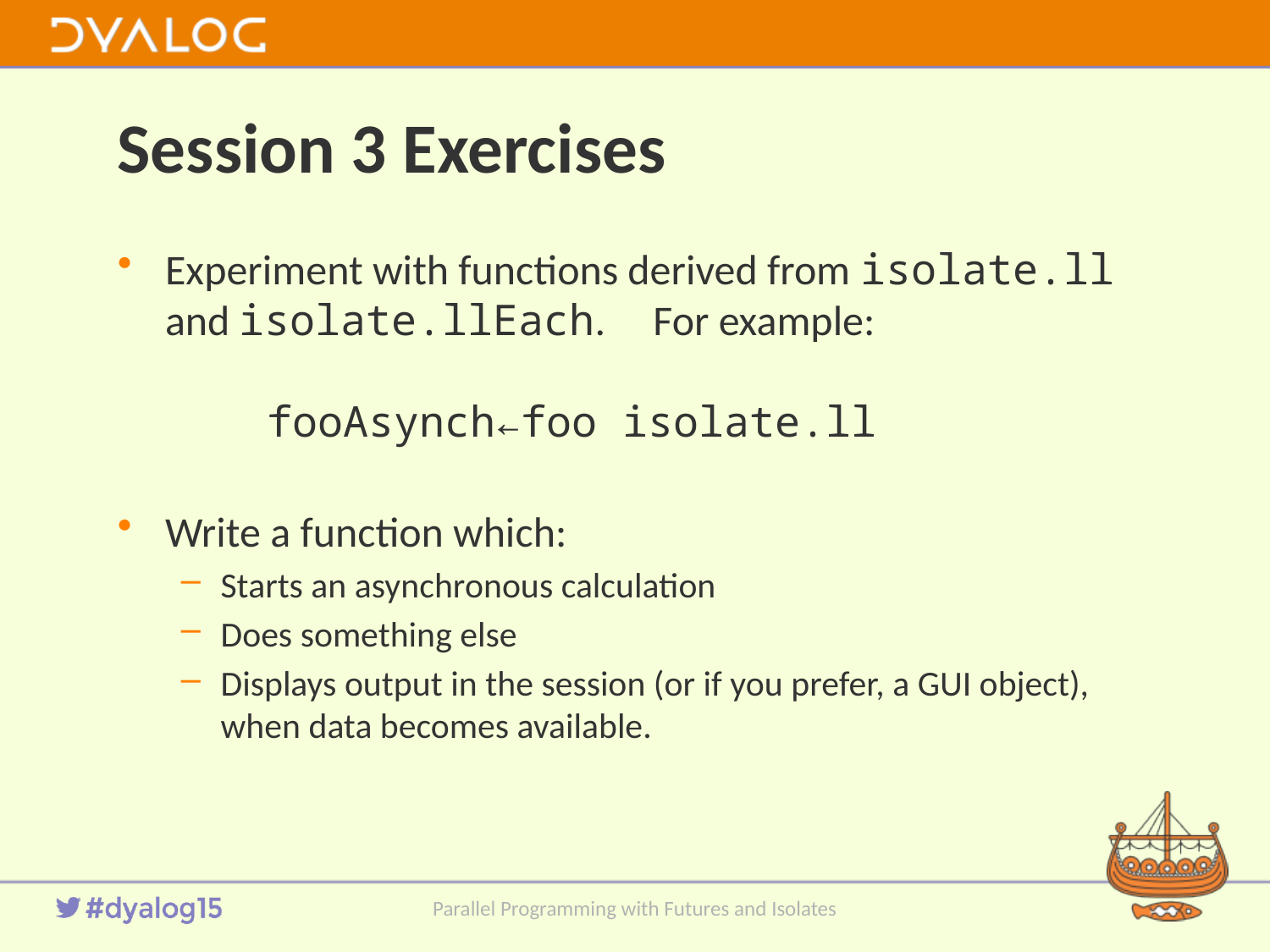

# Session 3 Exercises
Experiment with functions derived from isolate.ll and isolate.llEach.     For example:
    fooAsynch←foo isolate.ll
Write a function which:
Starts an asynchronous calculation
Does something else
Displays output in the session (or if you prefer, a GUI object), when data becomes available.
Parallel Programming with Futures and Isolates